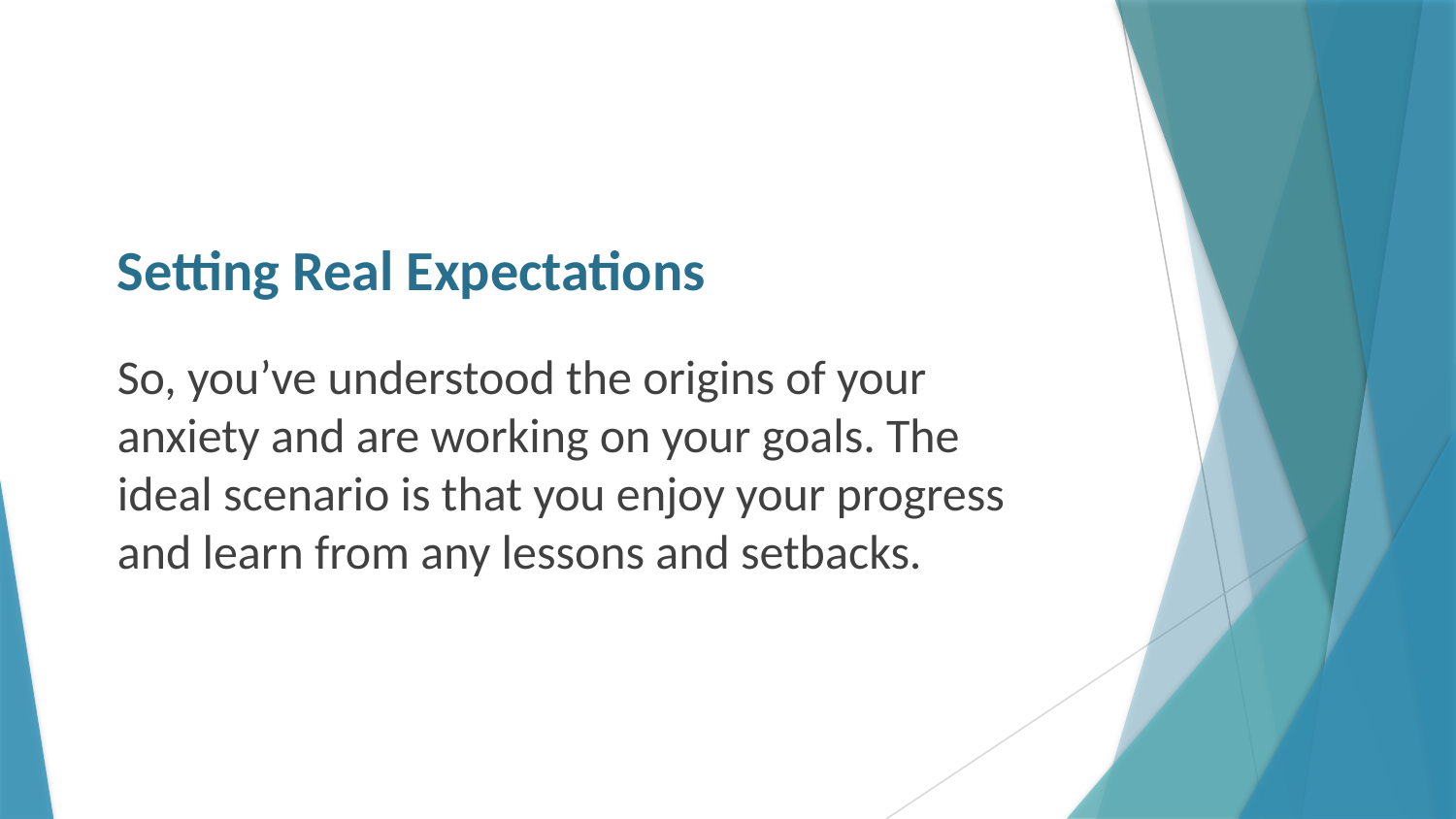

# Setting Real Expectations
So, you’ve understood the origins of your anxiety and are working on your goals. The ideal scenario is that you enjoy your progress and learn from any lessons and setbacks.